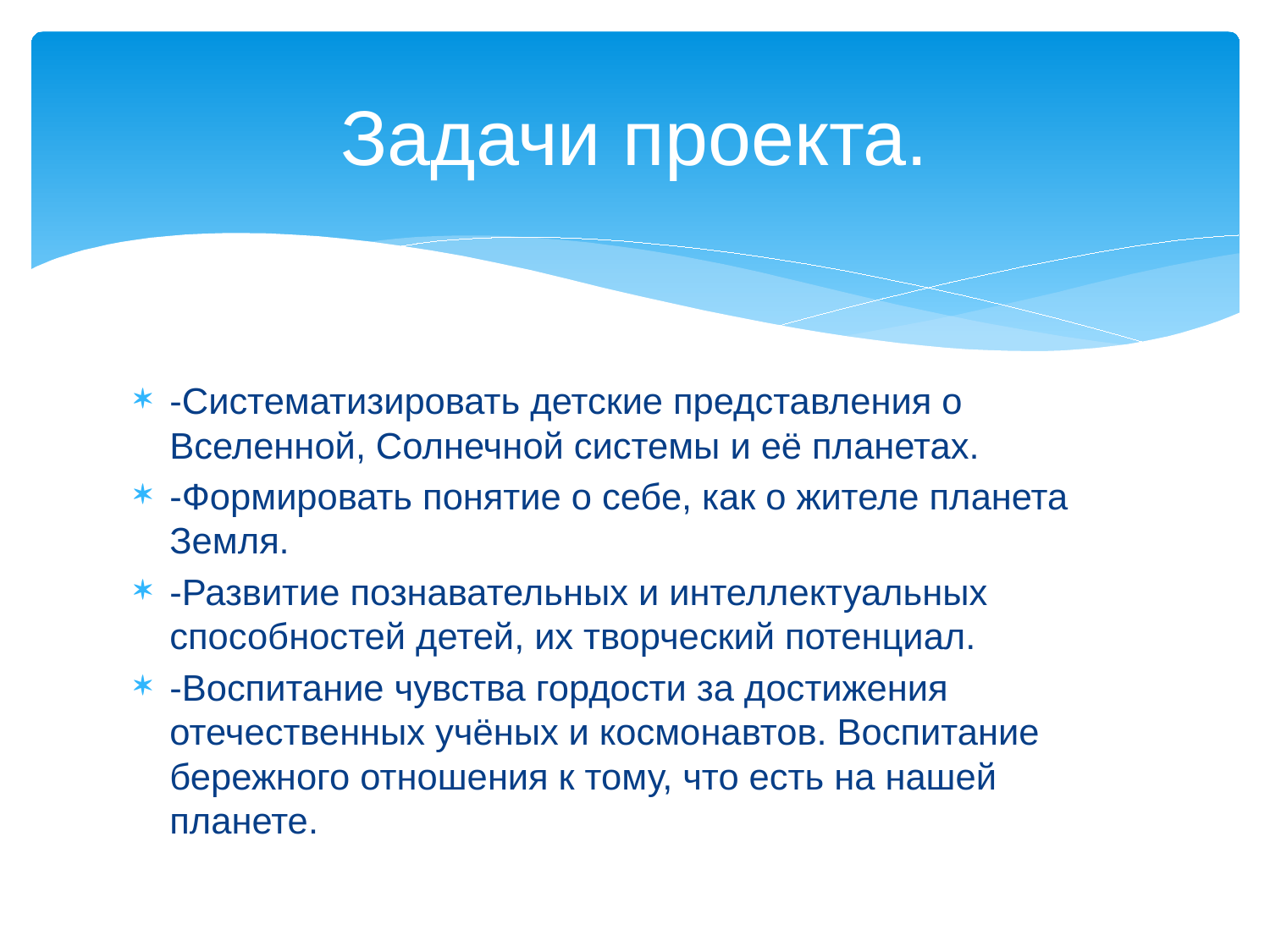

# Задачи проекта.
-Систематизировать детские представления о Вселенной, Солнечной системы и её планетах.
-Формировать понятие о себе, как о жителе планета Земля.
-Развитие познавательных и интеллектуальных способностей детей, их творческий потенциал.
-Воспитание чувства гордости за достижения отечественных учёных и космонавтов. Воспитание бережного отношения к тому, что есть на нашей планете.